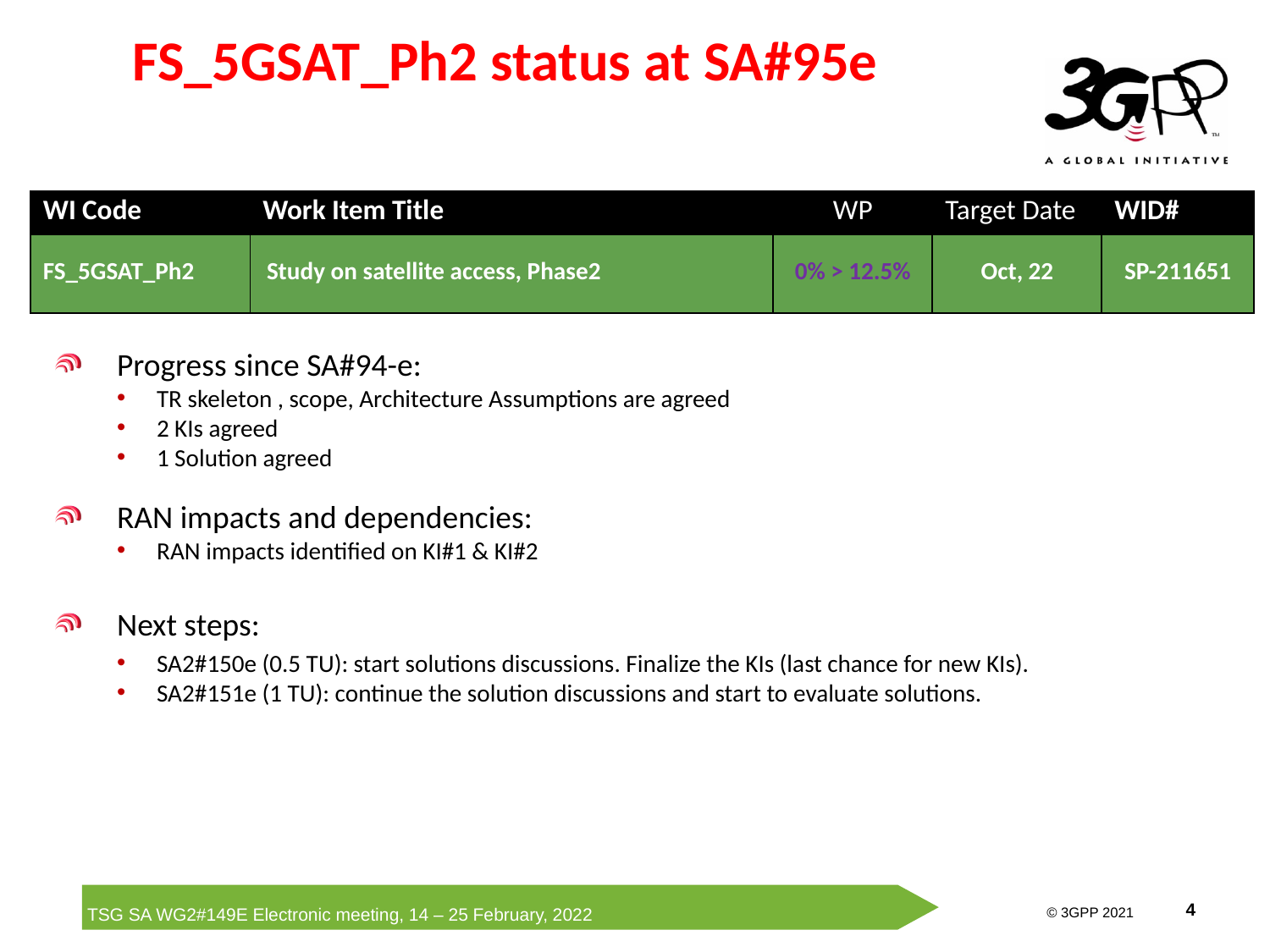

# FS_5GSAT_Ph2 status at SA#95e
| WI Code | Work Item Title | WP | Target Date | WID# |
| --- | --- | --- | --- | --- |
| FS\_5GSAT\_Ph2 | Study on satellite access, Phase2 | 0% > 12.5% | Oct, 22 | SP-211651 |
Progress since SA#94-e:
TR skeleton , scope, Architecture Assumptions are agreed
2 KIs agreed
1 Solution agreed

RAN impacts and dependencies:
RAN impacts identified on KI#1 & KI#2

Next steps:
SA2#150e (0.5 TU): start solutions discussions. Finalize the KIs (last chance for new KIs).
SA2#151e (1 TU): continue the solution discussions and start to evaluate solutions.